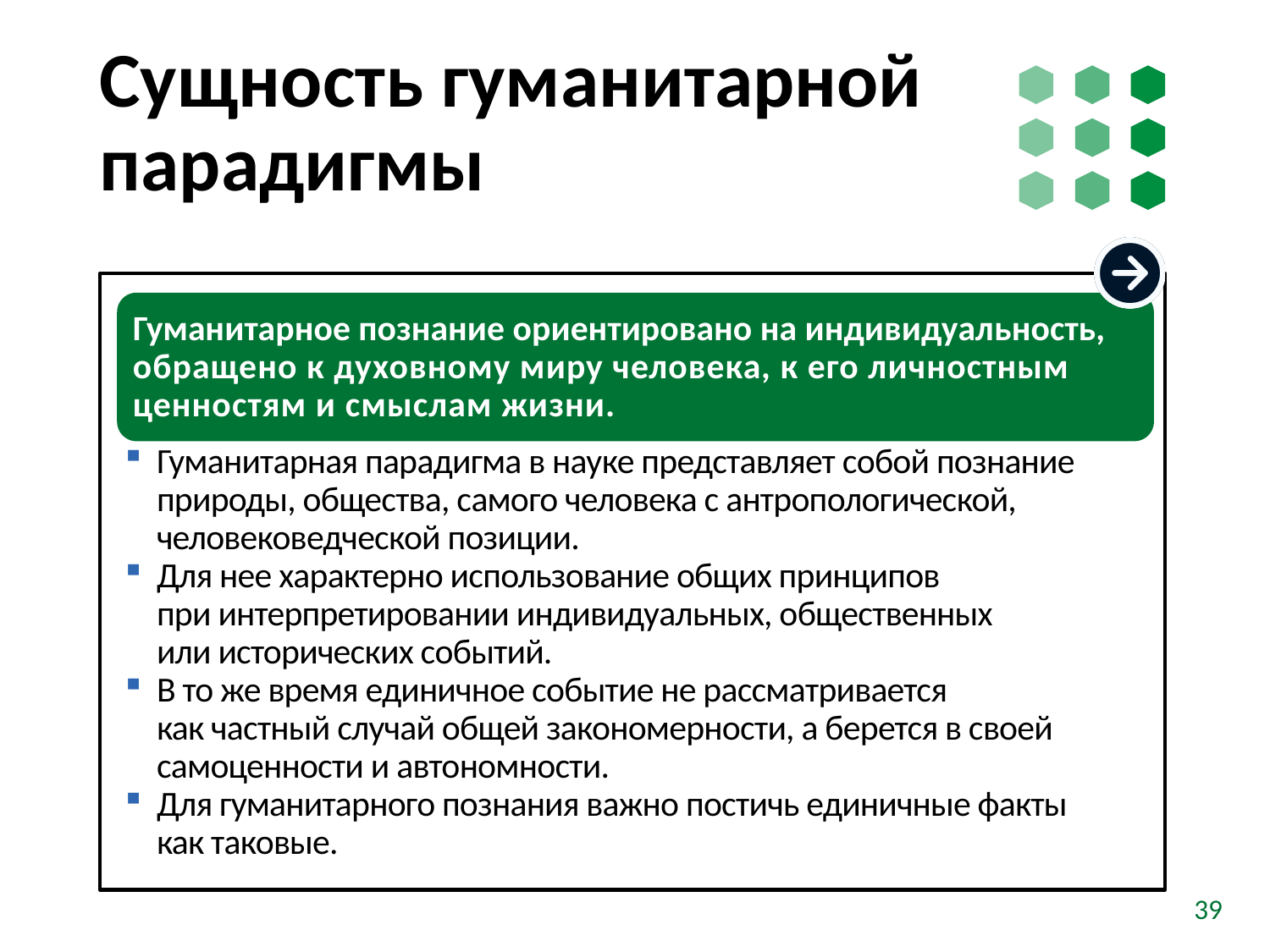

# Сущность гуманитарной парадигмы

Гуманитарная парадигма в науке представляет собой познание природы, общества, самого человека с антропологической, человековедческой позиции.
Для нее характерно использование общих принципов
при интерпретировании индивидуальных, общественных
или исторических событий.
В то же время единичное событие не рассматривается
как частный случай общей закономерности, а берется в своей самоценности и автономности.
Для гуманитарного познания важно постичь единичные факты
как таковые.
Гуманитарное познание ориентировано на индивидуальность, обращено к духовному миру человека, к его личностным ценностям и смыслам жизни.
39